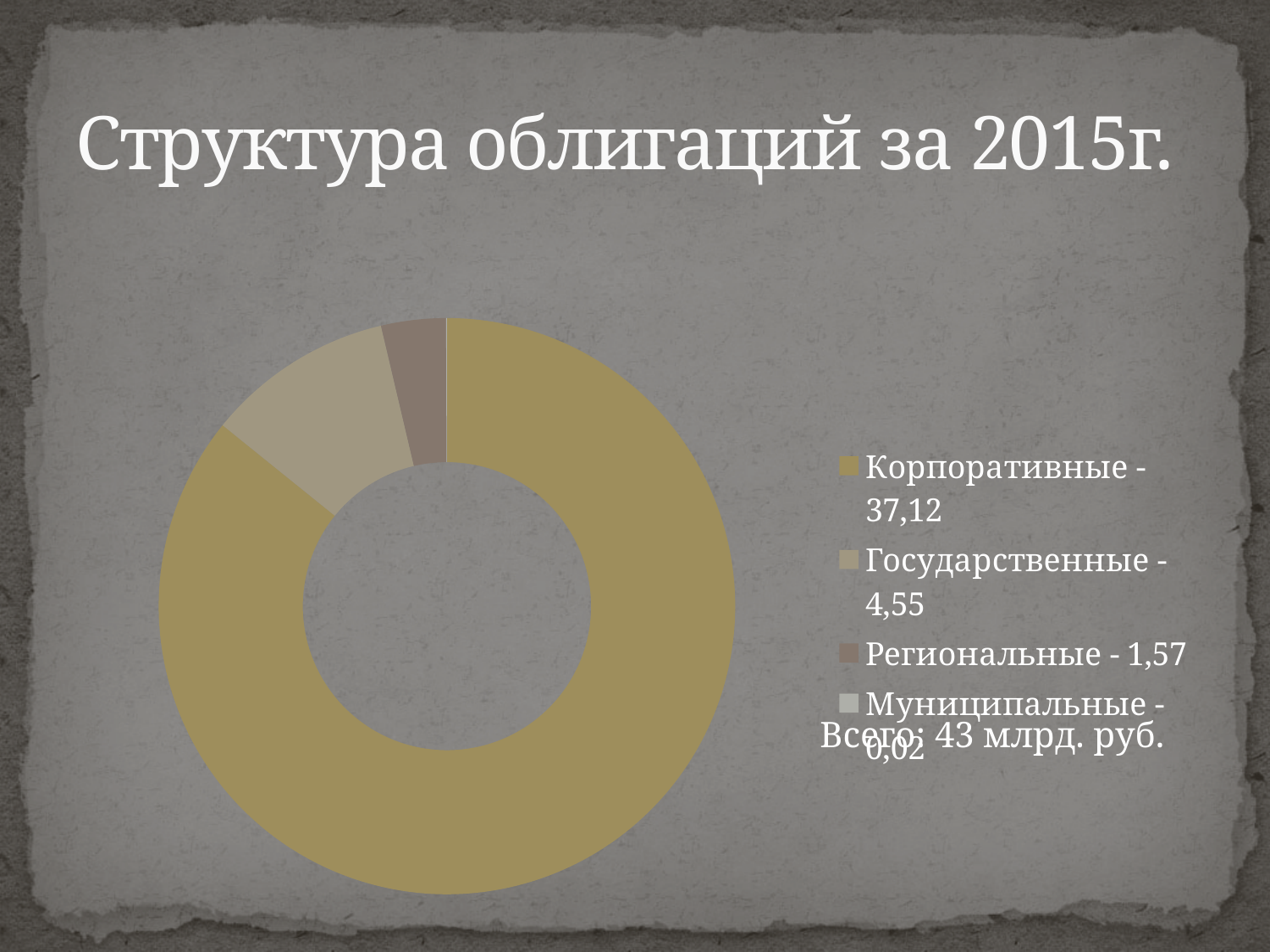

# Структура облигаций за 2015г.

### Chart

| Category | Продажи |
|---|---|
| Корпоративные - 37,12 | 37.12 |
| Государственные - 4,55 | 4.55 |
| Региональные - 1,57 | 1.57 |
| Муниципальные - 0,02 | 0.02 |
Всего: 43 млрд. руб.